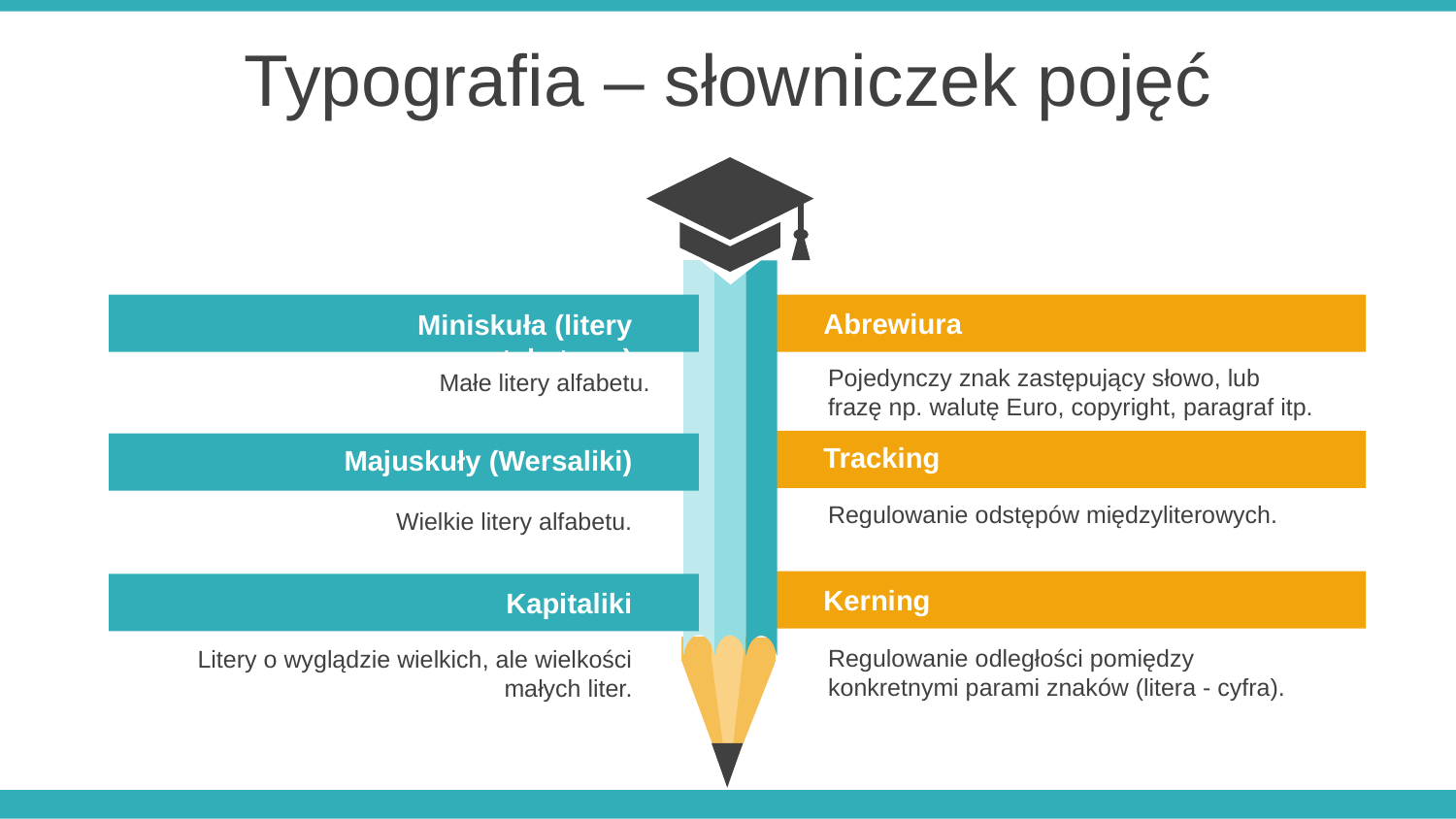

Typografia – słowniczek pojęć

Abrewiura
Miniskuła (litery tekstowe)
Pojedynczy znak zastępujący słowo, lub frazę np. walutę Euro, copyright, paragraf itp.
Małe litery alfabetu.

Tracking

Majuskuły (Wersaliki)
Regulowanie odstępów międzyliterowych.
Wielkie litery alfabetu.

Kerning
Kapitaliki
Regulowanie odległości pomiędzy konkretnymi parami znaków (litera - cyfra).
Litery o wyglądzie wielkich, ale wielkości małych liter.